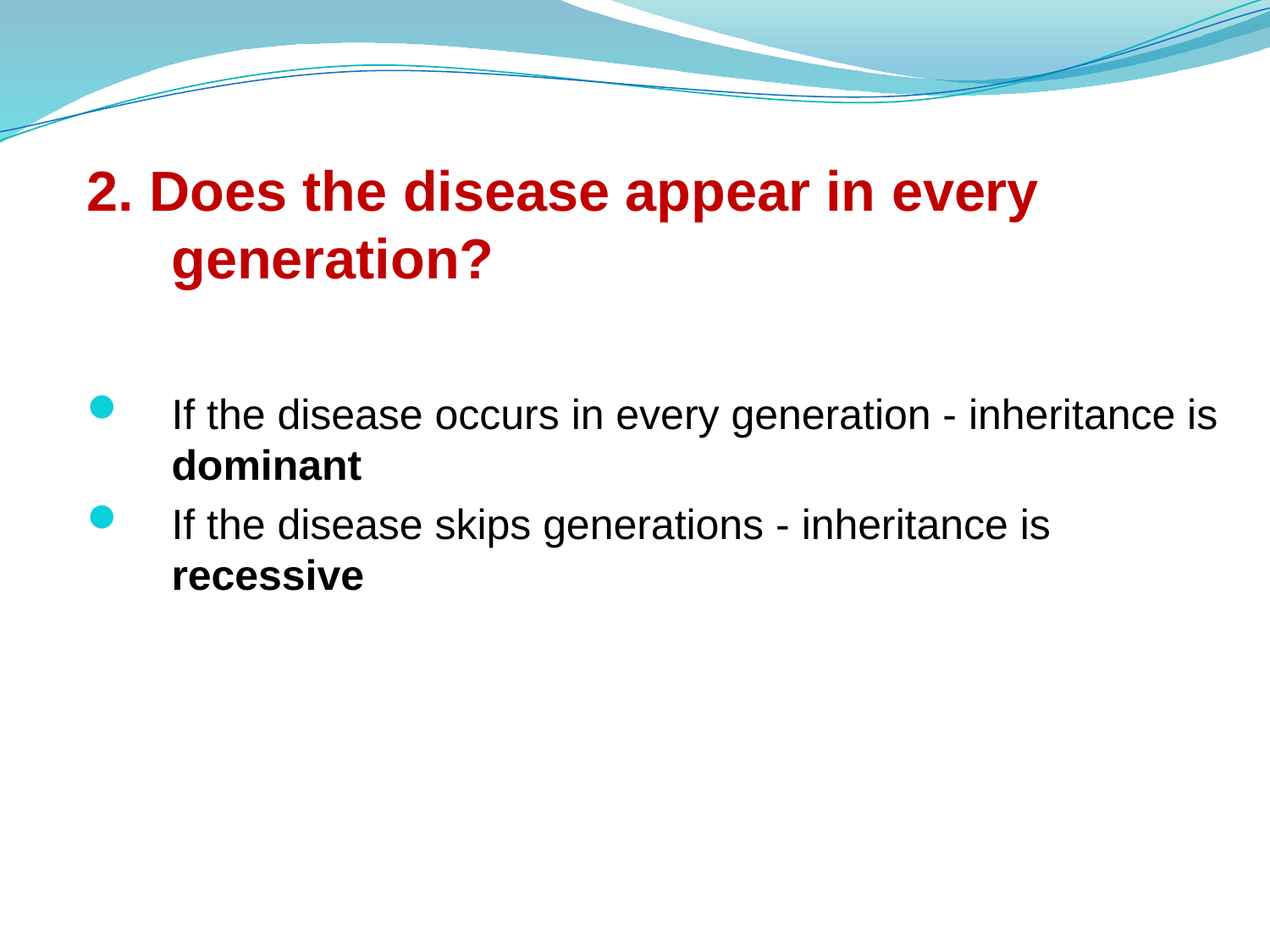

2. Does the disease appear in every generation?

If the disease occurs in every generation - inheritance is dominant
If the disease skips generations - inheritance is recessive